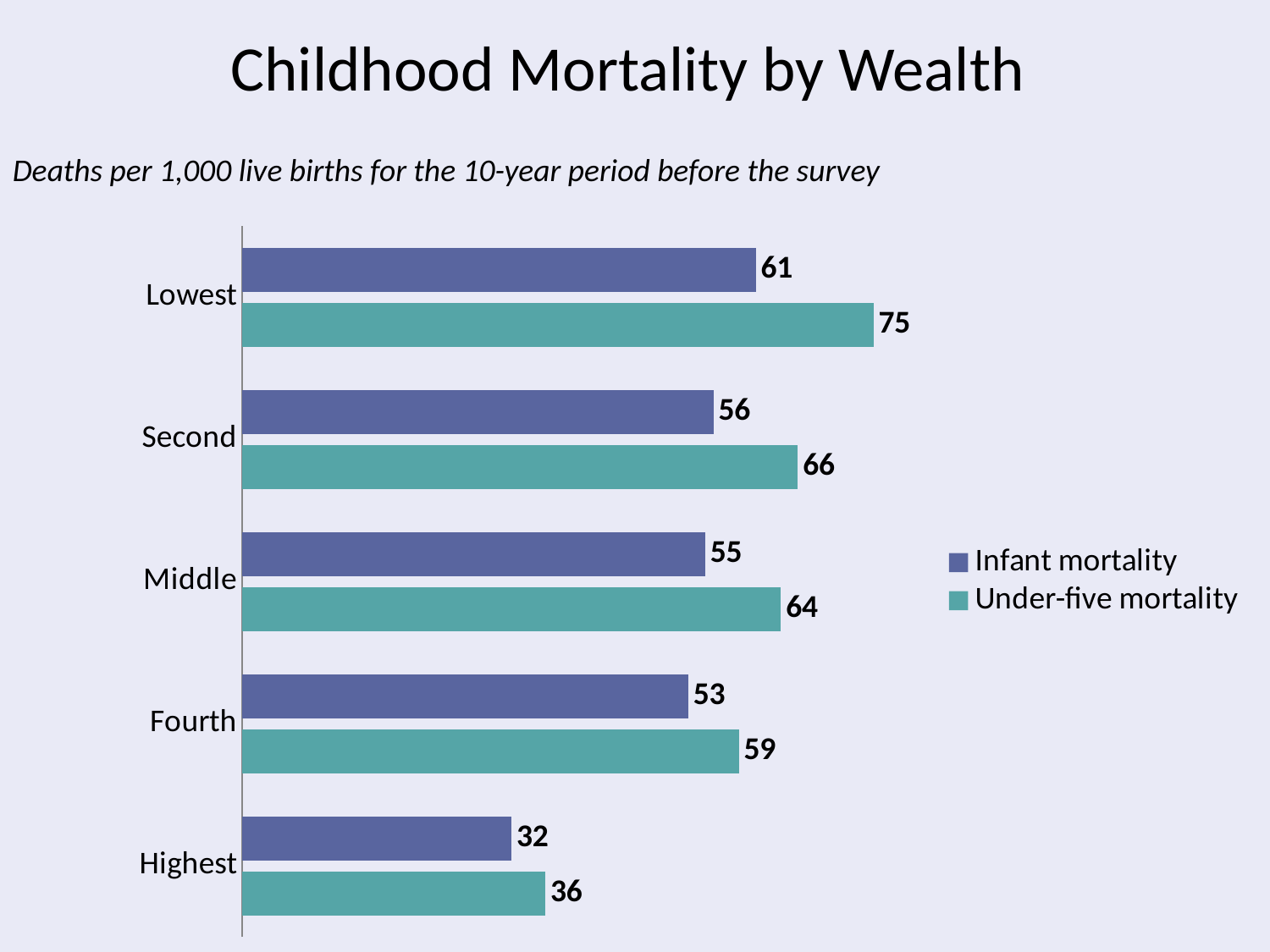

# Childhood Mortality by Wealth
Deaths per 1,000 live births for the 10-year period before the survey

### Chart

| Category | Under-five mortality | Infant mortality |
|---|---|---|
| Highest | 36.0 | 32.0 |
| Fourth | 59.0 | 53.0 |
| Middle | 64.0 | 55.0 |
| Second | 66.0 | 56.0 |
| Lowest | 75.0 | 61.0 |